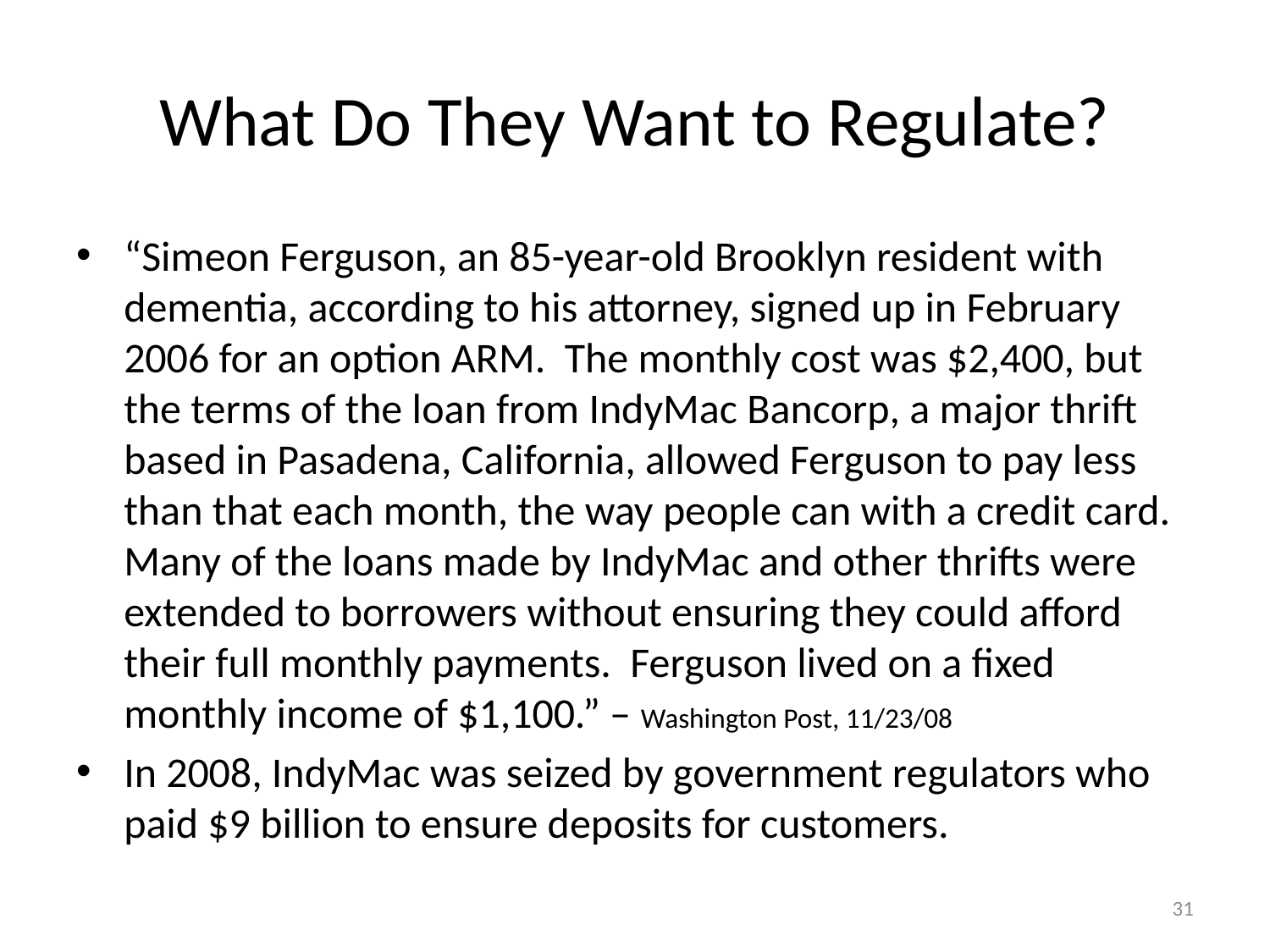

# What Do They Want to Regulate?
“Simeon Ferguson, an 85-year-old Brooklyn resident with dementia, according to his attorney, signed up in February 2006 for an option ARM.  The monthly cost was $2,400, but the terms of the loan from IndyMac Bancorp, a major thrift based in Pasadena, California, allowed Ferguson to pay less than that each month, the way people can with a credit card.  Many of the loans made by IndyMac and other thrifts were extended to borrowers without ensuring they could afford their full monthly payments.  Ferguson lived on a fixed monthly income of $1,100.” – Washington Post, 11/23/08
In 2008, IndyMac was seized by government regulators who paid $9 billion to ensure deposits for customers.
31